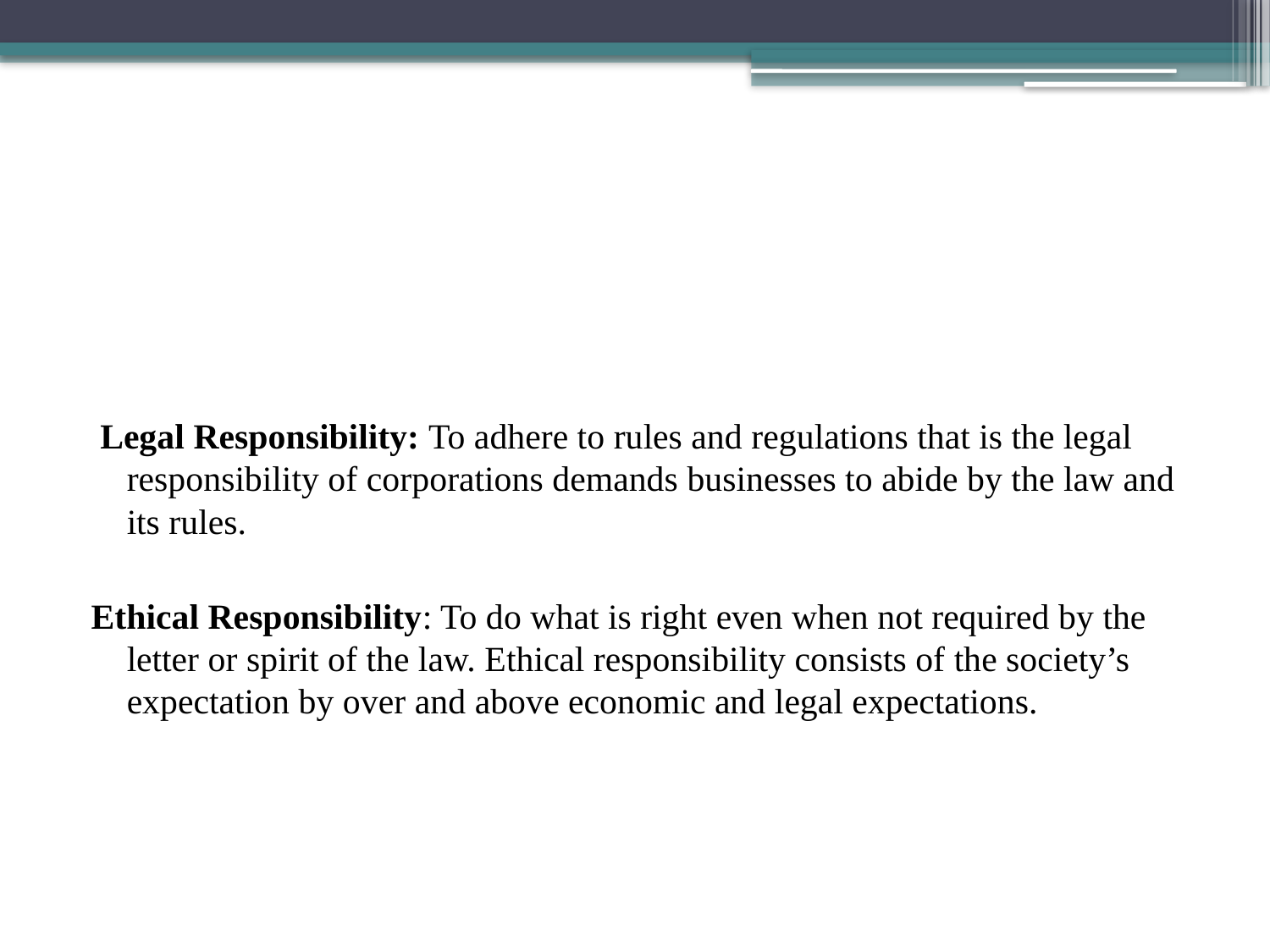

#

 Legal Responsibility: To adhere to rules and regulations that is the legal responsibility of corporations demands businesses to abide by the law and its rules.

Ethical Responsibility: To do what is right even when not required by the letter or spirit of the law. Ethical responsibility consists of the society’s expectation by over and above economic and legal expectations.